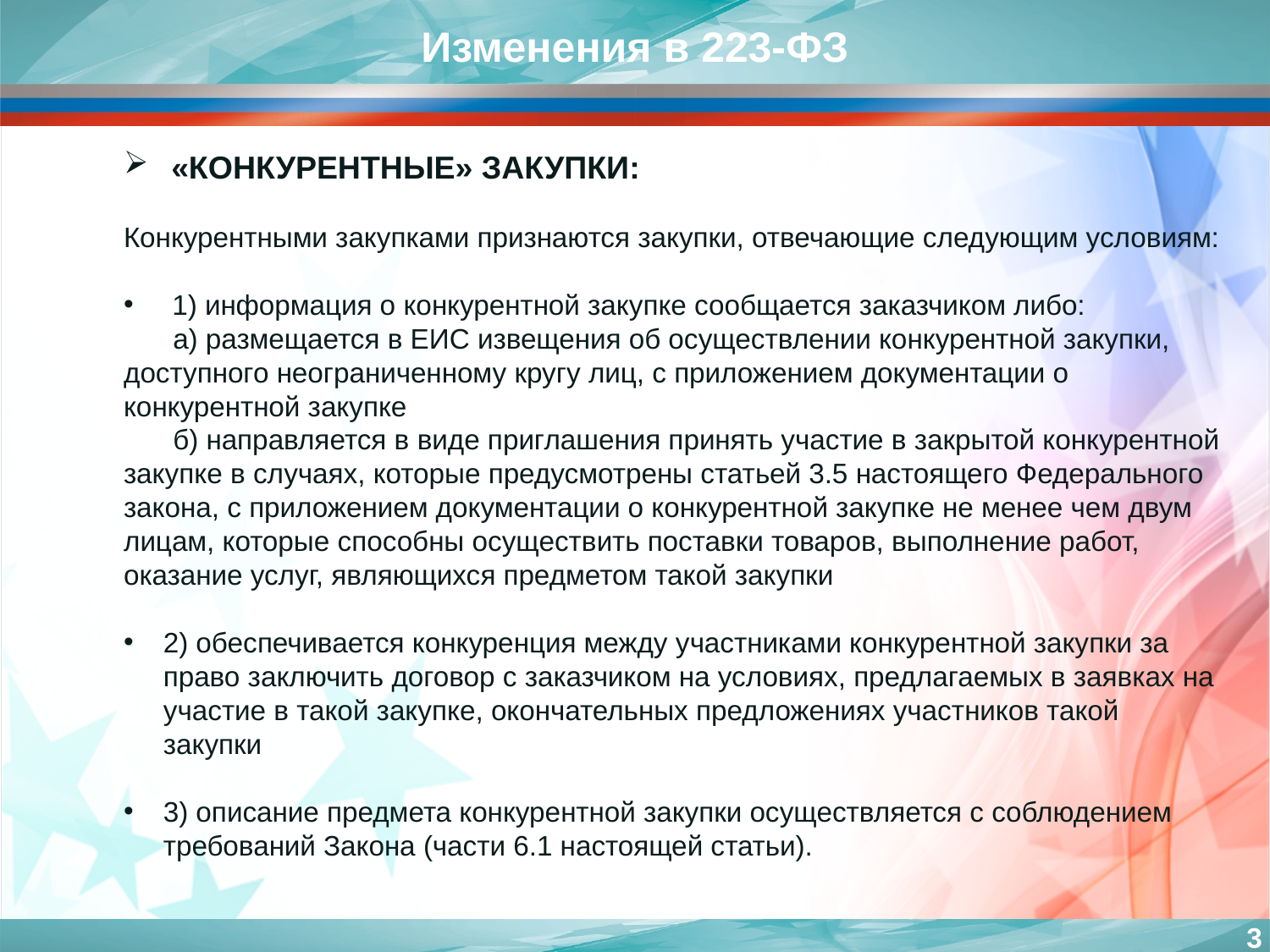

Изменения в 223-ФЗ
«КОНКУРЕНТНЫЕ» ЗАКУПКИ:

Конкурентными закупками признаются закупки, отвечающие следующим условиям:

1) информация о конкурентной закупке сообщается заказчиком либо:
а) размещается в ЕИС извещения об осуществлении конкурентной закупки, доступного неограниченному кругу лиц, с приложением документации о конкурентной закупке
б) направляется в виде приглашения принять участие в закрытой конкурентной закупке в случаях, которые предусмотрены статьей 3.5 настоящего Федерального закона, с приложением документации о конкурентной закупке не менее чем двум лицам, которые способны осуществить поставки товаров, выполнение работ, оказание услуг, являющихся предметом такой закупки

2) обеспечивается конкуренция между участниками конкурентной закупки за право заключить договор с заказчиком на условиях, предлагаемых в заявках на участие в такой закупке, окончательных предложениях участников такой закупки

3) описание предмета конкурентной закупки осуществляется с соблюдением требований Закона (части 6.1 настоящей статьи).
3